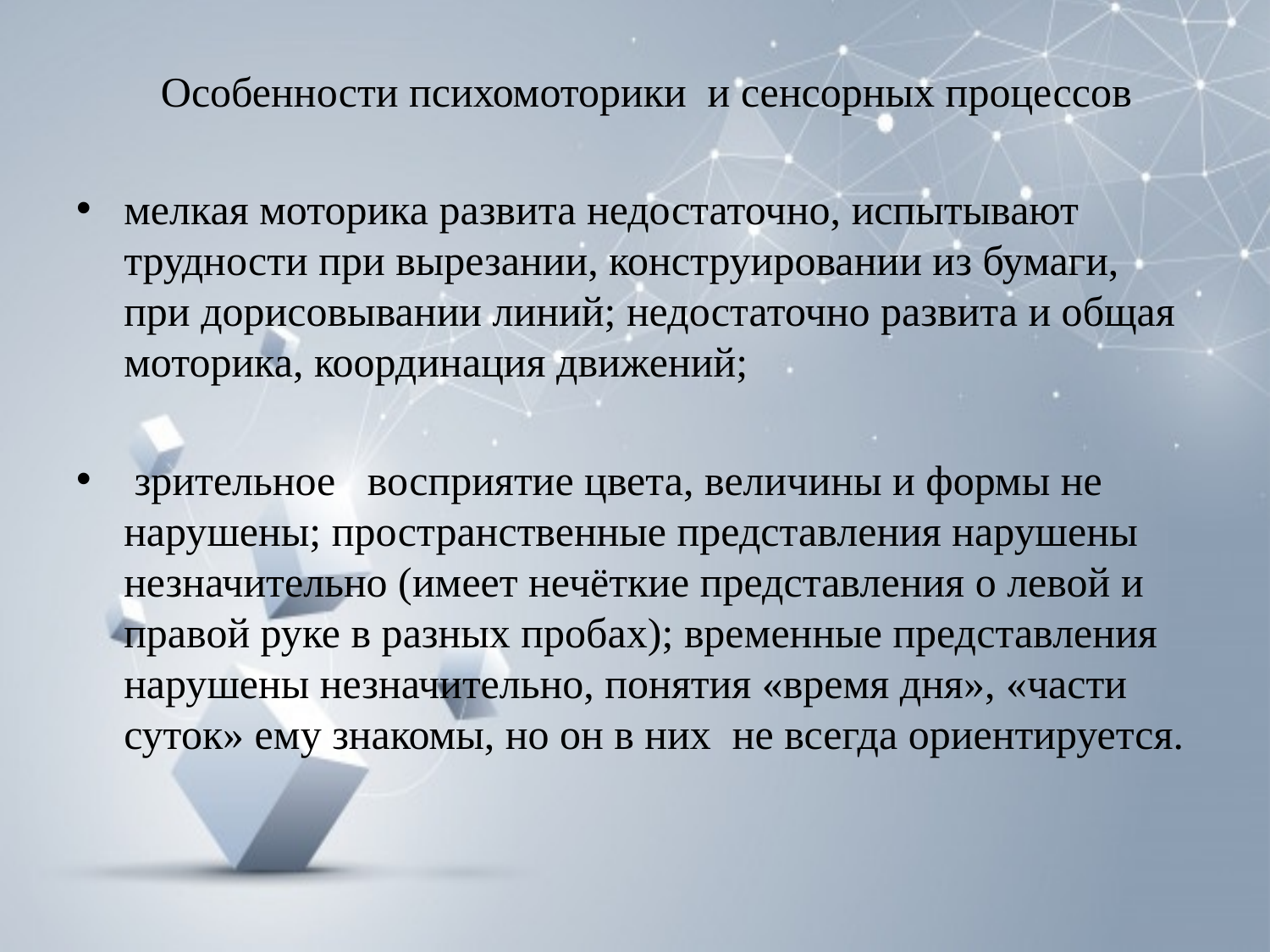

# Особенности психомоторики  и сенсорных процессов
мелкая моторика развита недостаточно, испытывают трудности при вырезании, конструировании из бумаги, при дорисовывании линий; недостаточно развита и общая моторика, координация движений;

 зрительное   восприятие цвета, величины и формы не нарушены; пространственные представления нарушены незначительно (имеет нечёткие представления о левой и правой руке в разных пробах); временные представления нарушены незначительно, понятия «время дня», «части суток» ему знакомы, но он в них  не всегда ориентируется.